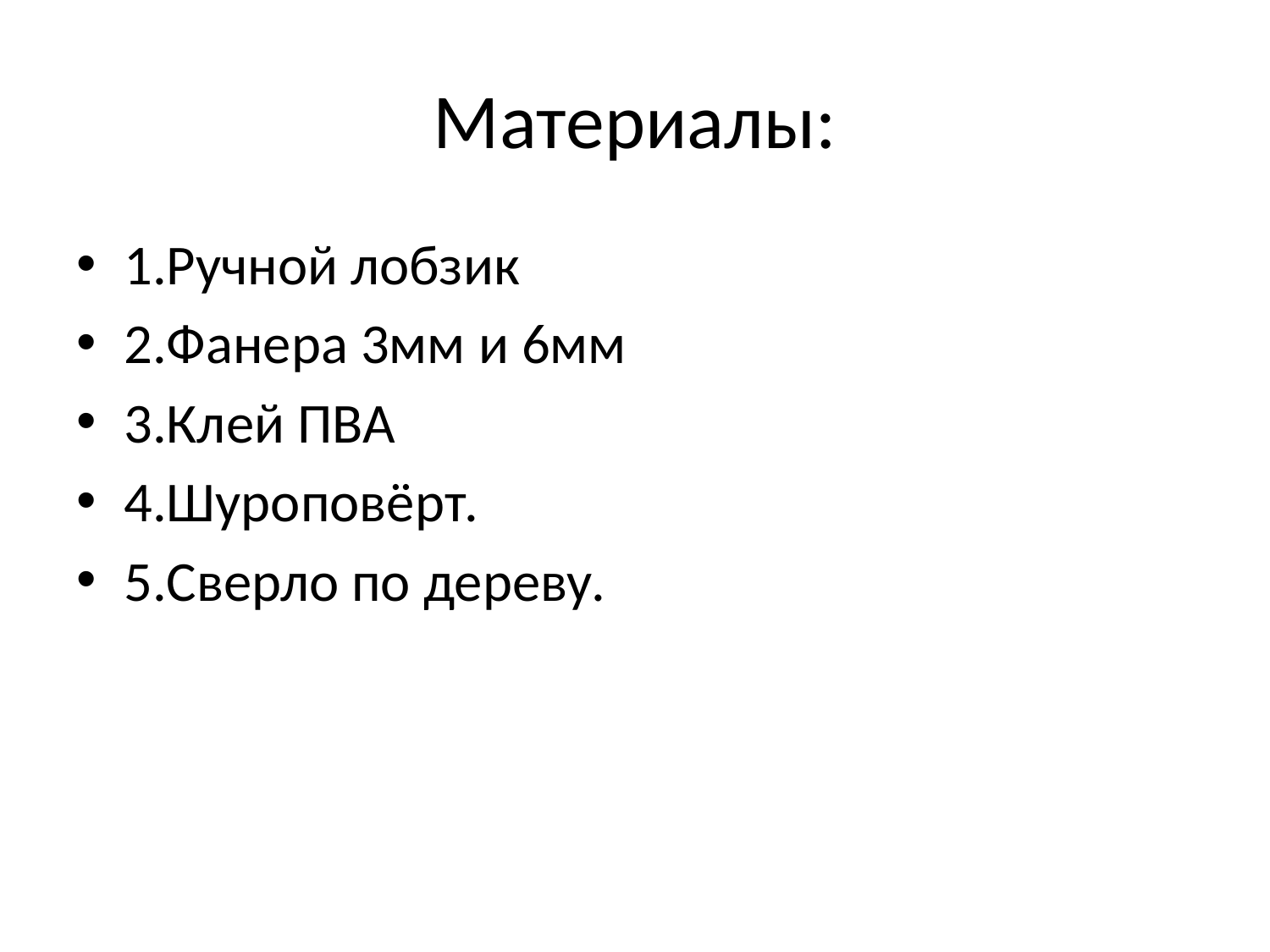

# Материалы:
1.Ручной лобзик
2.Фанера 3мм и 6мм
3.Клей ПВА
4.Шуроповёрт.
5.Сверло по дереву.